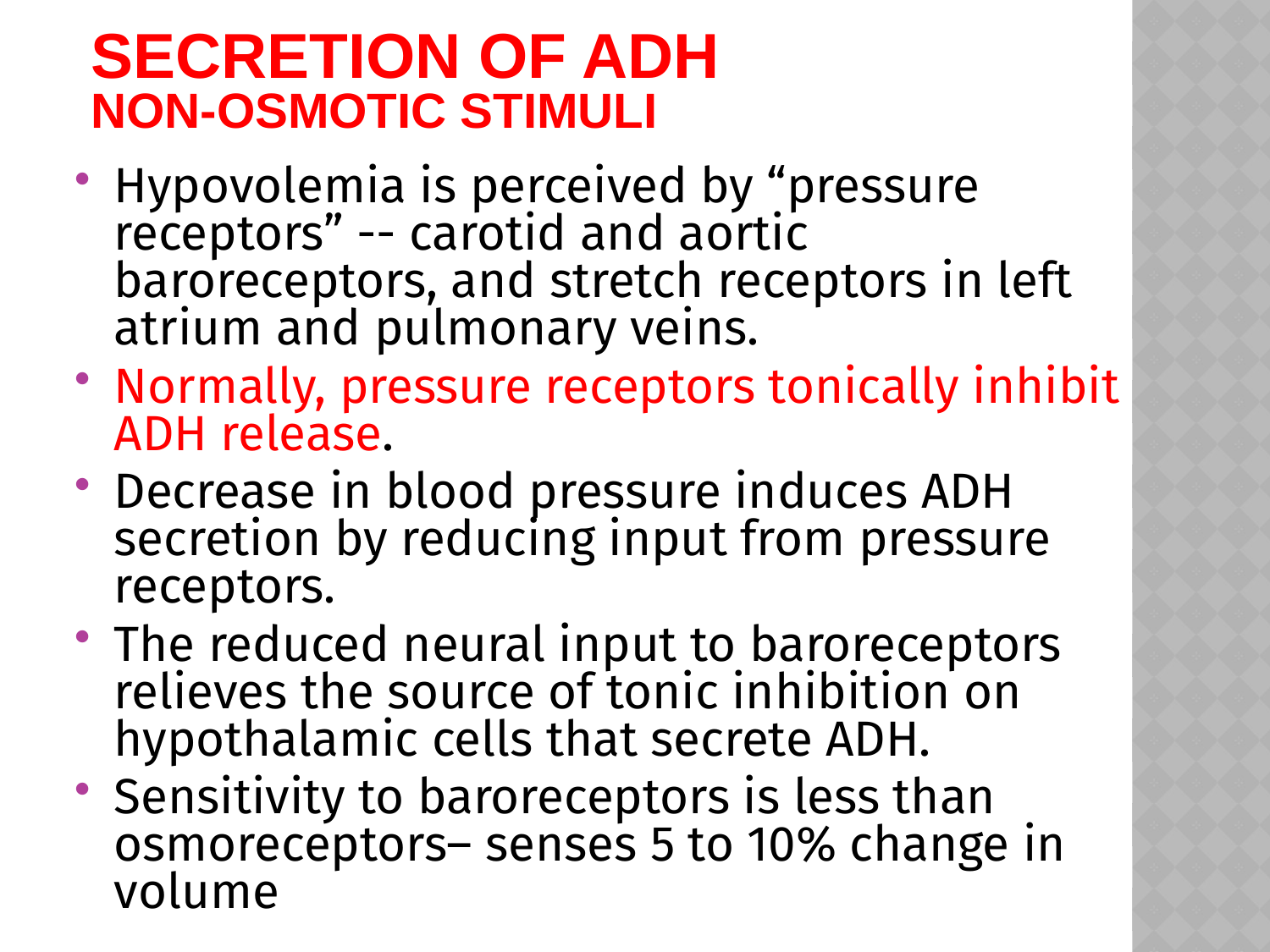

# Secretion of ADH non-osmotic stimuli
Hypovolemia is perceived by “pressure receptors” -- carotid and aortic baroreceptors, and stretch receptors in left atrium and pulmonary veins.
Normally, pressure receptors tonically inhibit ADH release.
Decrease in blood pressure induces ADH secretion by reducing input from pressure receptors.
The reduced neural input to baroreceptors relieves the source of tonic inhibition on hypothalamic cells that secrete ADH.
Sensitivity to baroreceptors is less than osmoreceptors– senses 5 to 10% change in volume